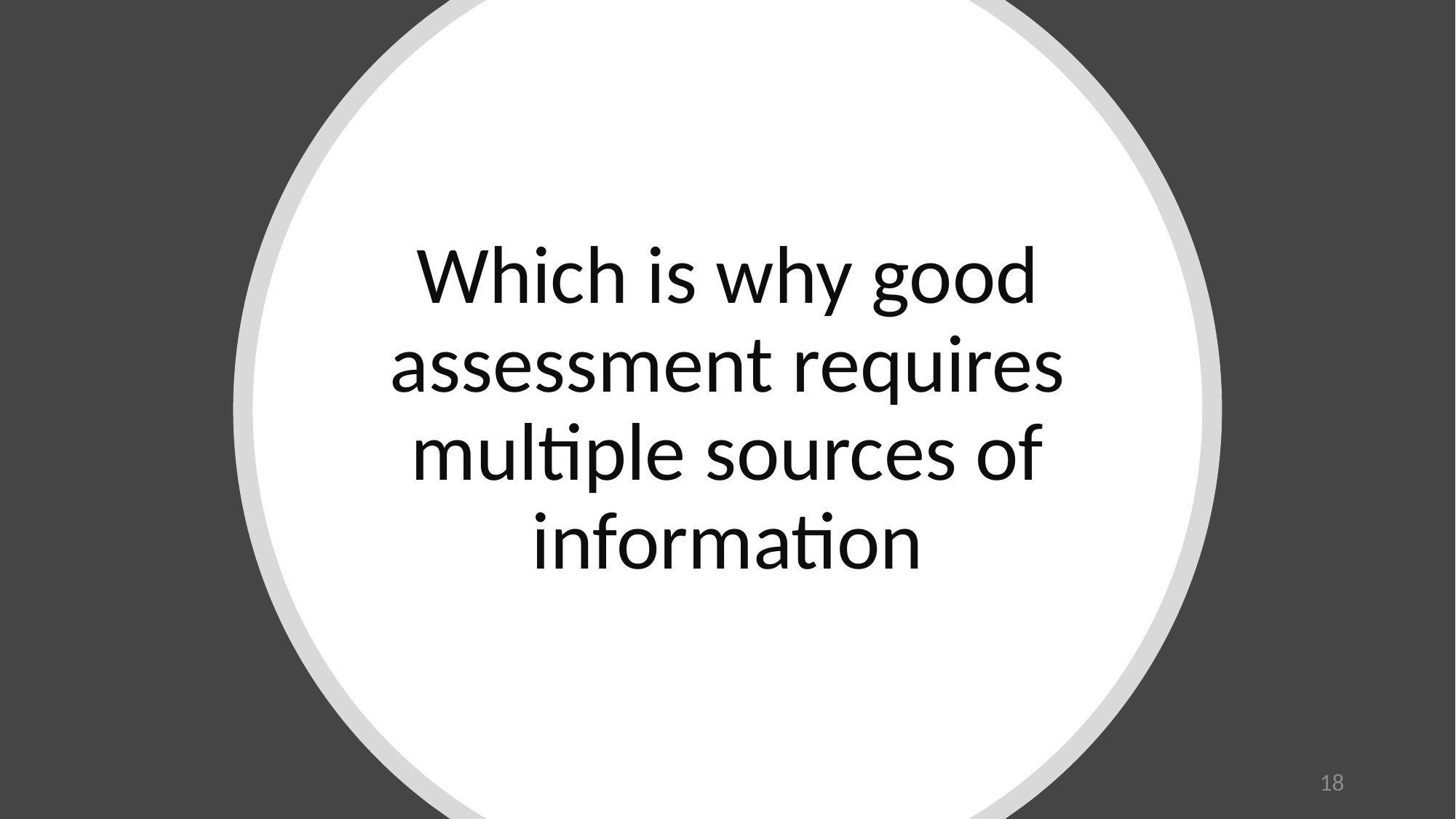

# Which is why good assessment requires multiple sources of information
18